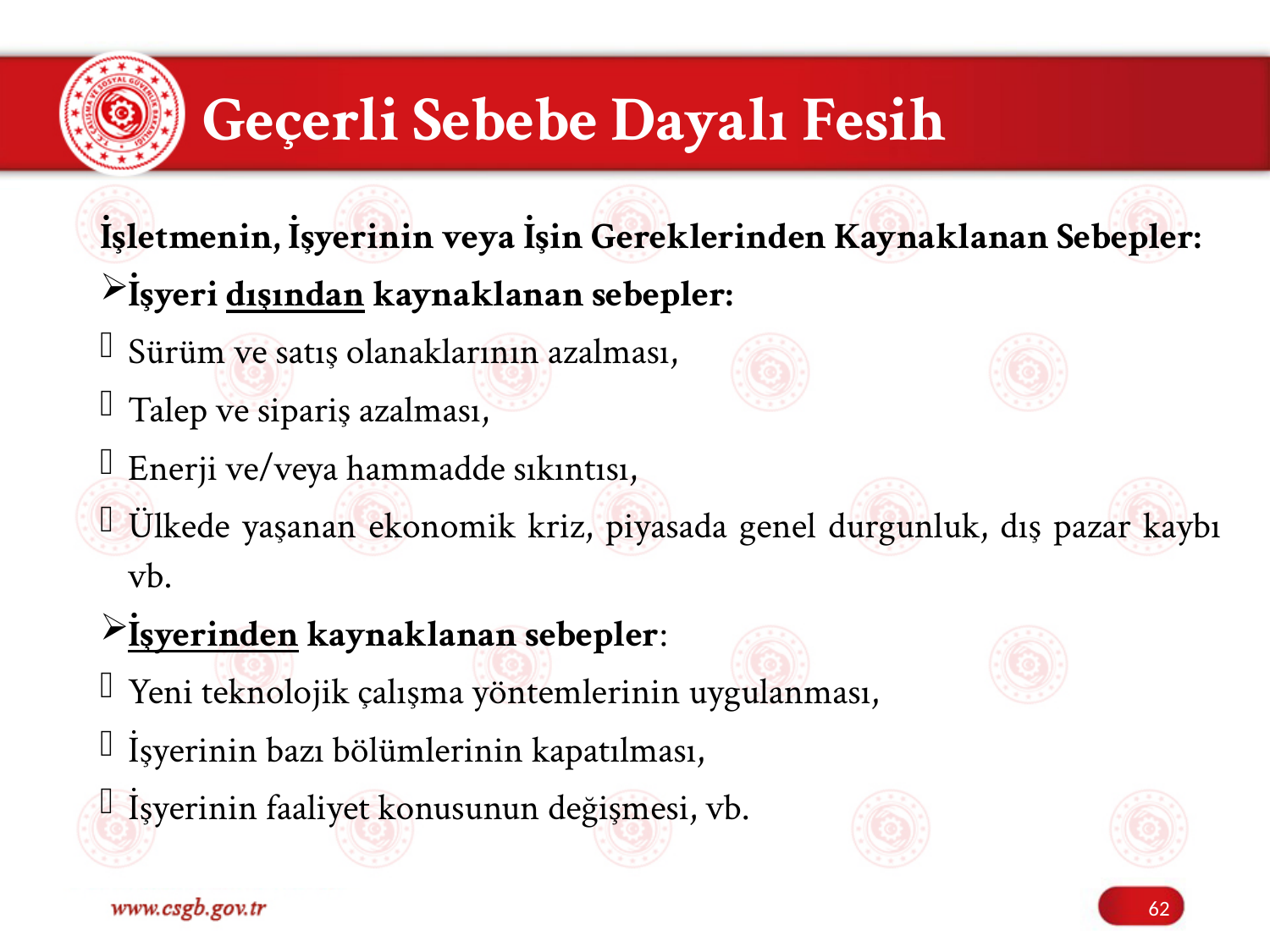

# Geçerli Sebebe Dayalı Fesih
İşletmenin, İşyerinin veya İşin Gereklerinden Kaynaklanan Sebepler:
İşyeri dışından kaynaklanan sebepler:
Sürüm ve satış olanaklarının azalması,
Talep ve sipariş azalması,
Enerji ve/veya hammadde sıkıntısı,
Ülkede yaşanan ekonomik kriz, piyasada genel durgunluk, dış pazar kaybı vb.
İşyerinden kaynaklanan sebepler:
Yeni teknolojik çalışma yöntemlerinin uygulanması,
İşyerinin bazı bölümlerinin kapatılması,
İşyerinin faaliyet konusunun değişmesi, vb.
62